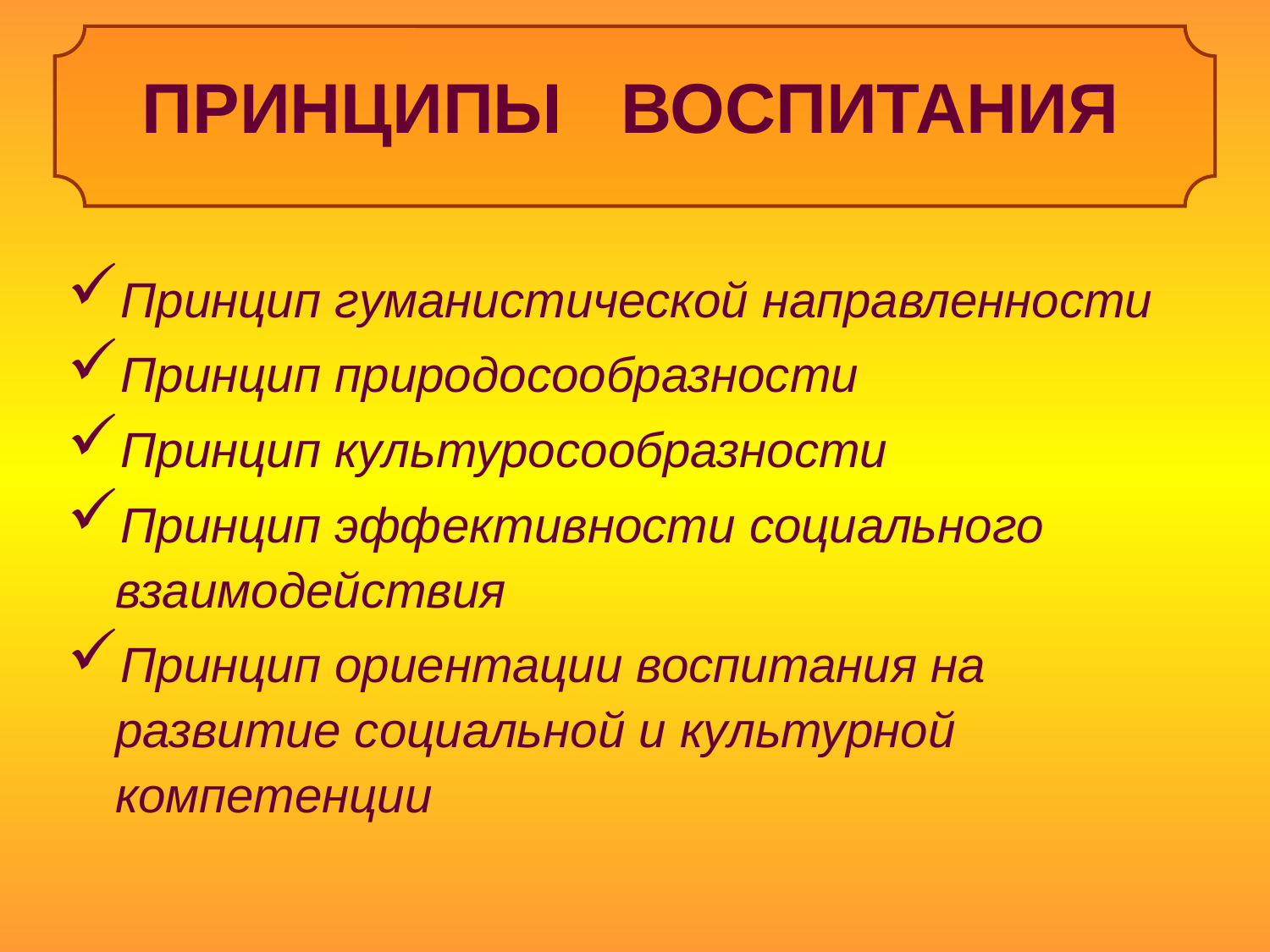

# ПРИНЦИПЫ   ВОСПИТАНИЯ

Принцип гуманистической направленности
Принцип природосообразности
Принцип культуросообразности
Принцип эффективности социального взаимодействия
Принцип ориентации воспитания на развитие социальной и культурной компетенции